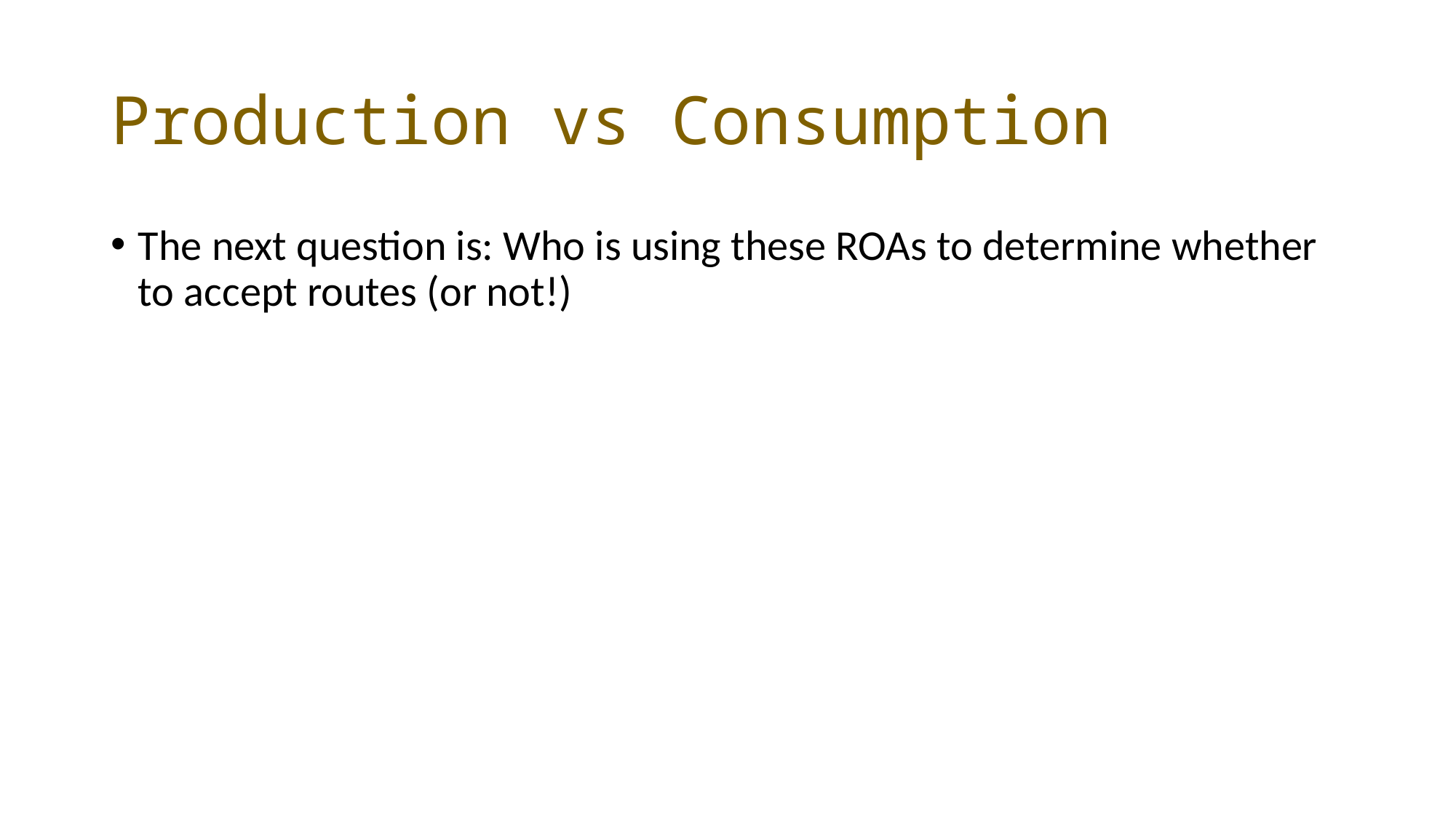

# Production vs Consumption
The next question is: Who is using these ROAs to determine whether to accept routes (or not!)